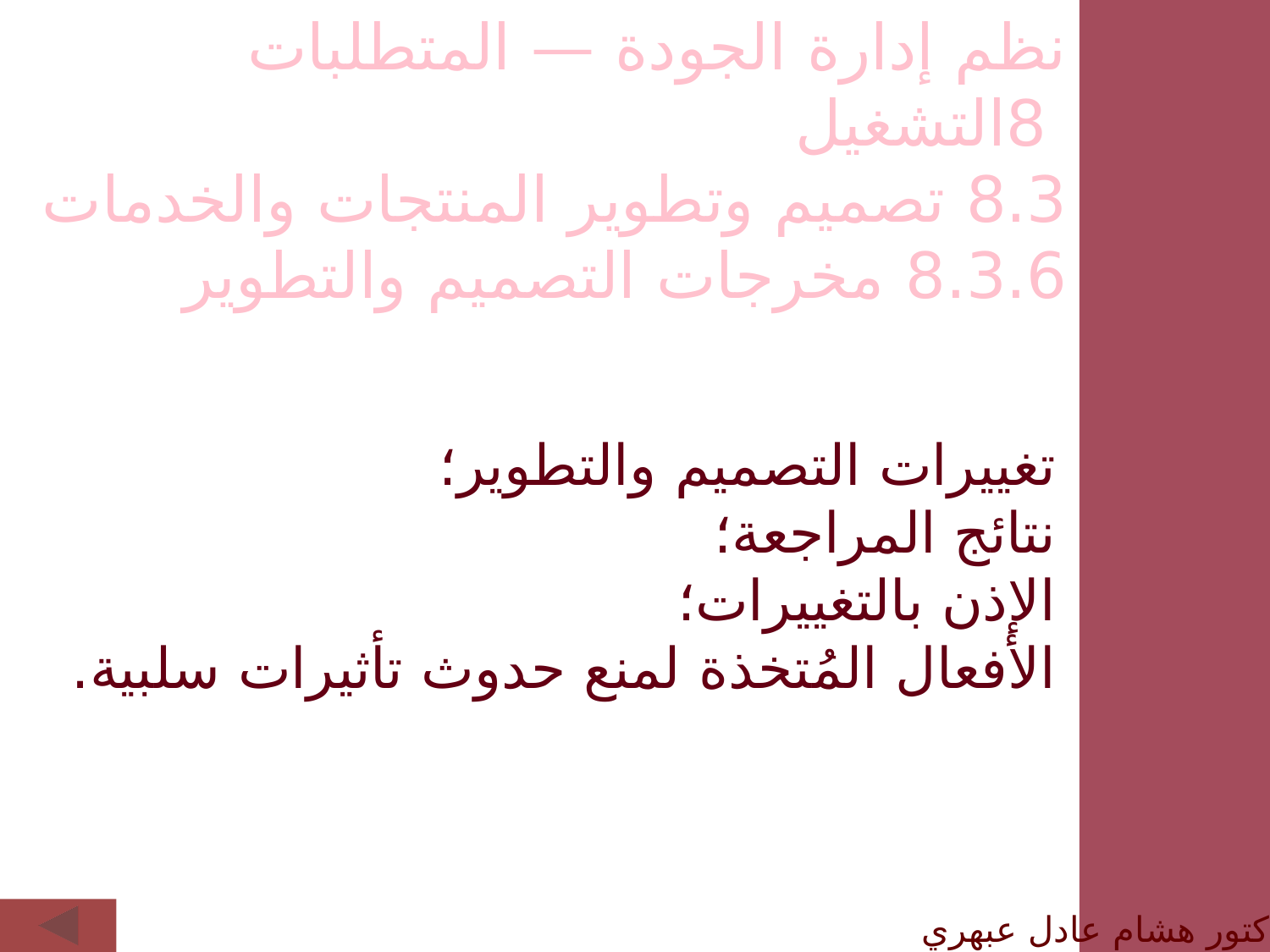

نظم إدارة الجودة — المتطلبات
 8التشغيل
8.3 تصميم وتطوير المنتجات والخدمات
8.3.6 مخرجات التصميم والتطوير

تغييرات التصميم والتطوير؛
نتائج المراجعة؛
الإذن بالتغييرات؛
الأفعال المُتخذة لمنع حدوث تأثيرات سلبية.

الدكتور هشام عادل عبهري